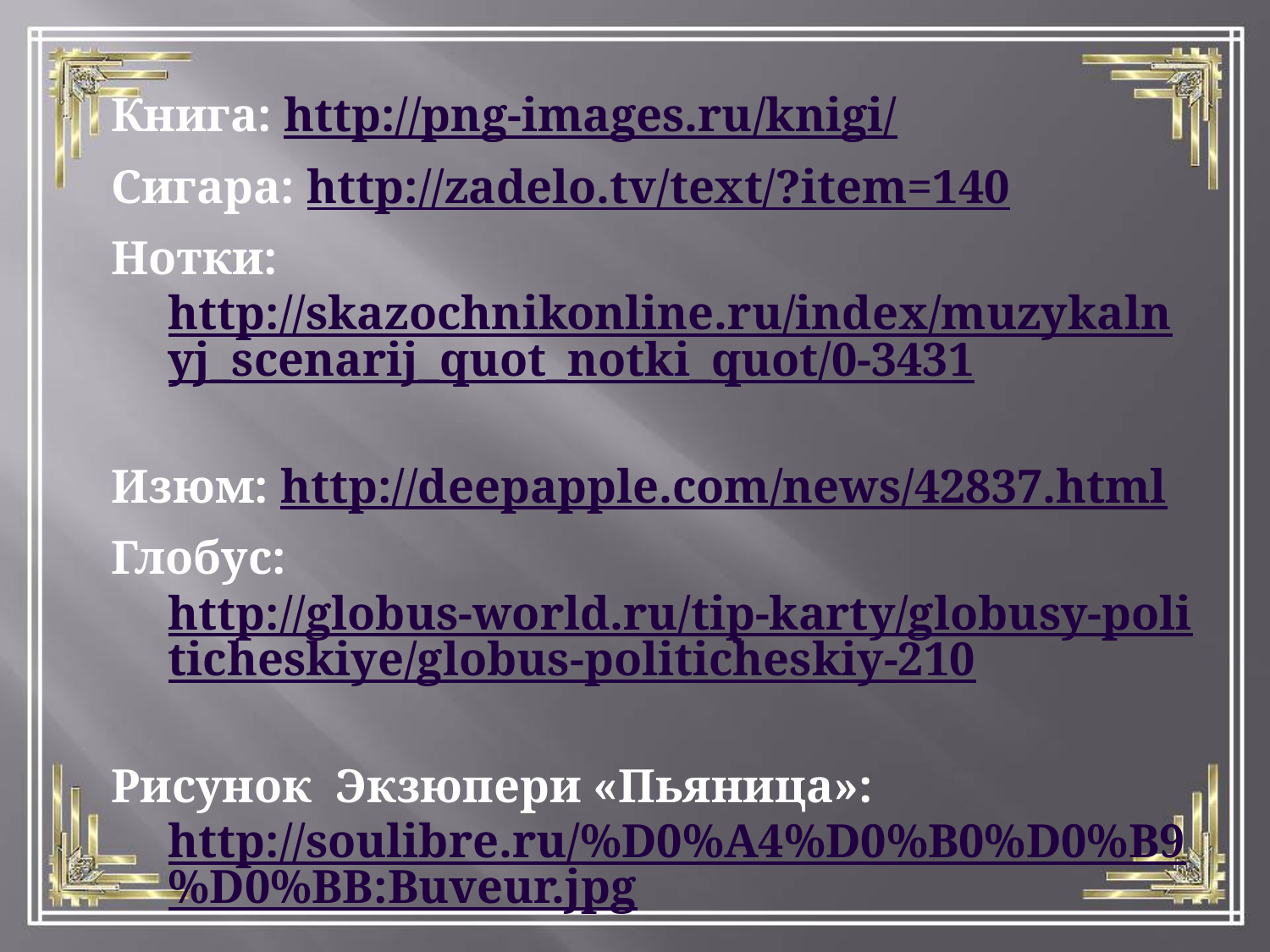

Книга: http://png-images.ru/knigi/
Сигара: http://zadelo.tv/text/?item=140
Нотки: http://skazochnikonline.ru/index/muzykalnyj_scenarij_quot_notki_quot/0-3431
Изюм: http://deepapple.com/news/42837.html
Глобус: http://globus-world.ru/tip-karty/globusy-politicheskiye/globus-politicheskiy-210
Рисунок  Экзюпери «Пьяница»: http://soulibre.ru/%D0%A4%D0%B0%D0%B9%D0%BB:Buveur.jpg